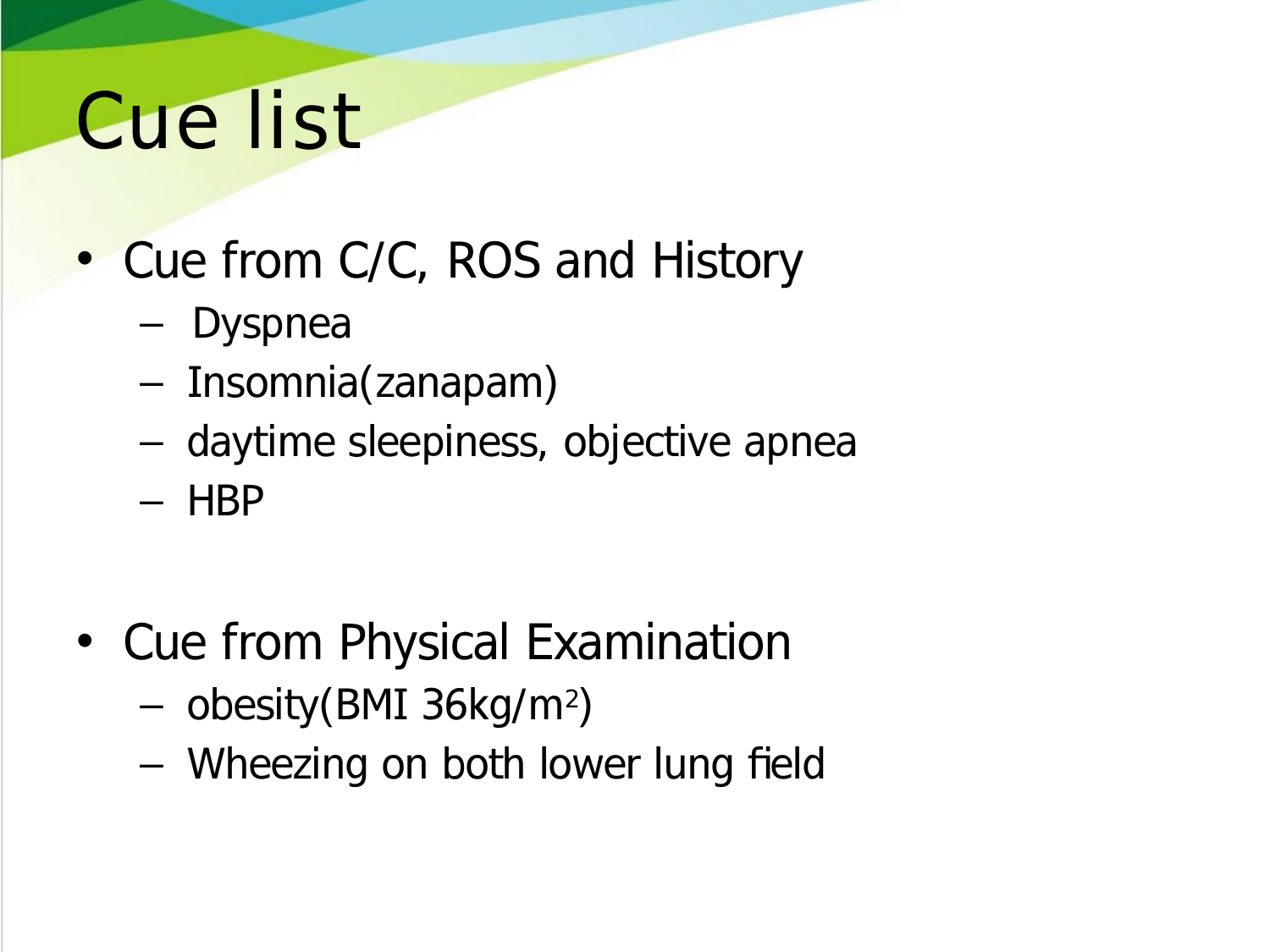

# Cue list
Cue from C/C, ROS and History
 Dyspnea
Insomnia(zanapam)
daytime sleepiness, objective apnea
HBP

Cue from Physical Examination
obesity(BMI 36kg/m2)
Wheezing on both lower lung field